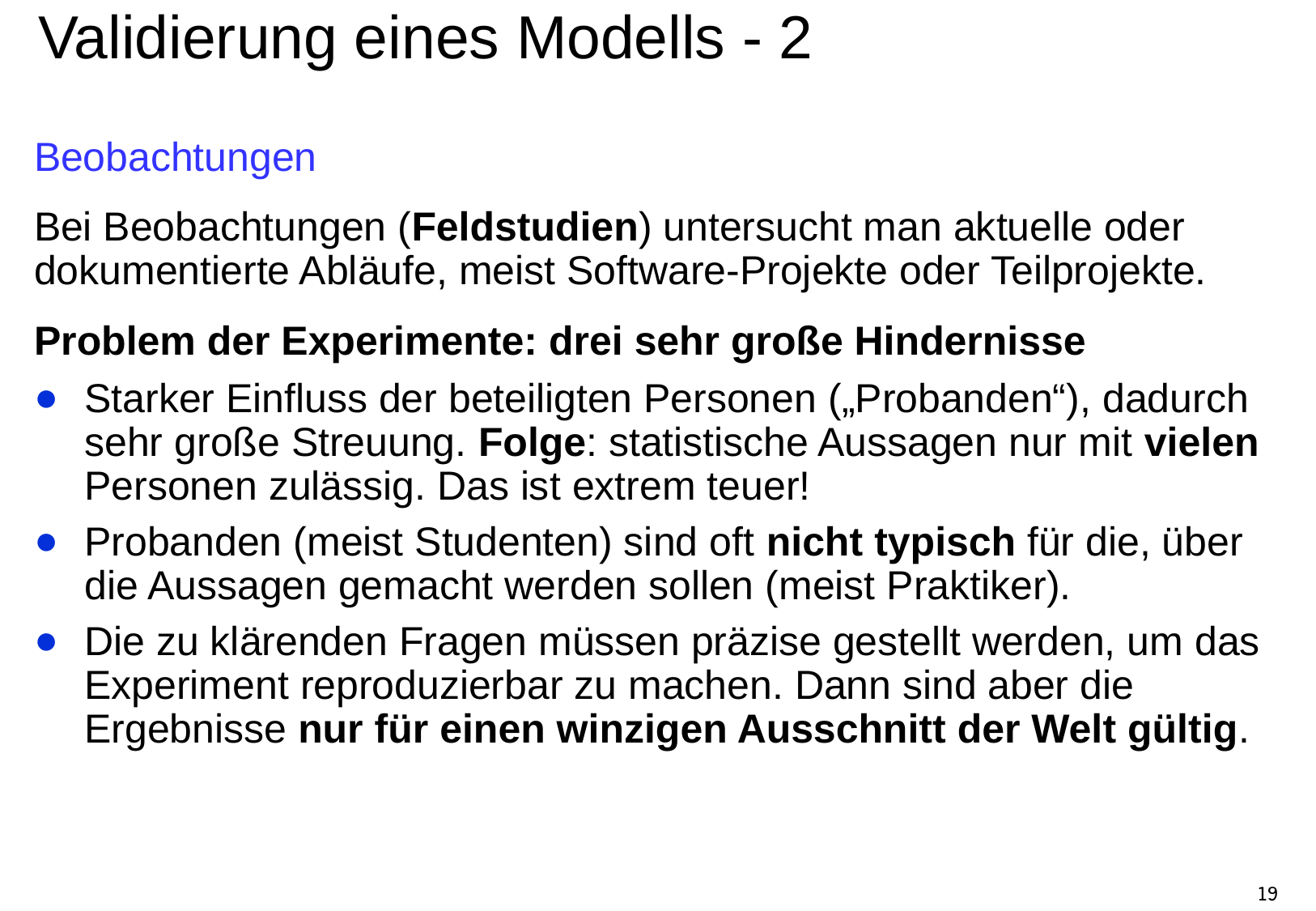

# Validierung eines Modells - 2
Beobachtungen
Bei Beobachtungen (Feldstudien) untersucht man aktuelle oder dokumentierte Abläufe, meist Software-Projekte oder Teilprojekte.
Problem der Experimente: drei sehr große Hindernisse
Starker Einfluss der beteiligten Personen („Probanden“), dadurch sehr große Streuung. Folge: statistische Aussagen nur mit vielen Personen zulässig. Das ist extrem teuer!
Probanden (meist Studenten) sind oft nicht typisch für die, über die Aussagen gemacht werden sollen (meist Praktiker).
Die zu klärenden Fragen müssen präzise gestellt werden, um das Experiment reproduzierbar zu machen. Dann sind aber die Ergebnisse nur für einen winzigen Ausschnitt der Welt gültig.

19